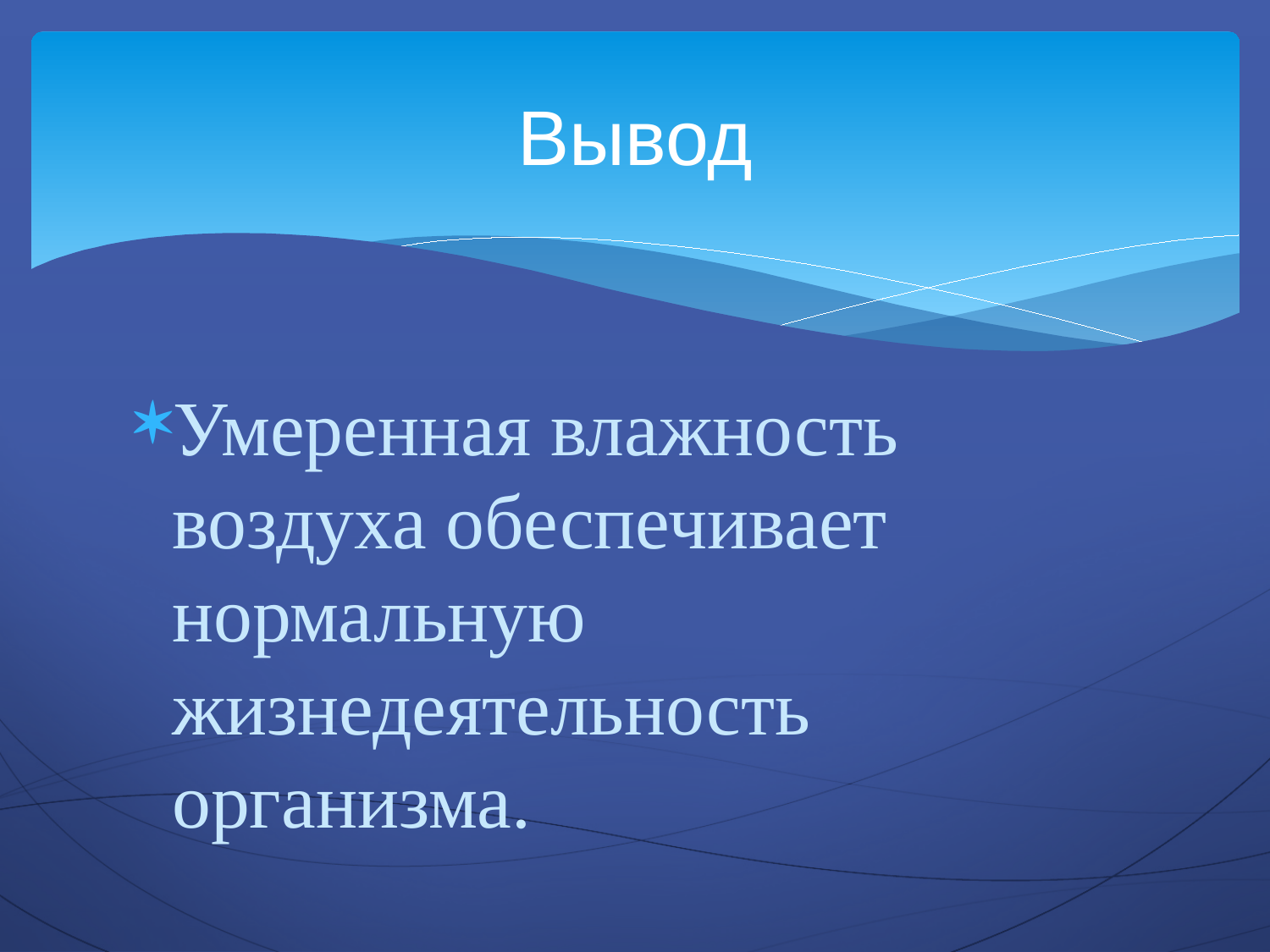

# Вывод
Умеренная влажность воздуха обеспечивает нормальную жизнедеятельность организма.